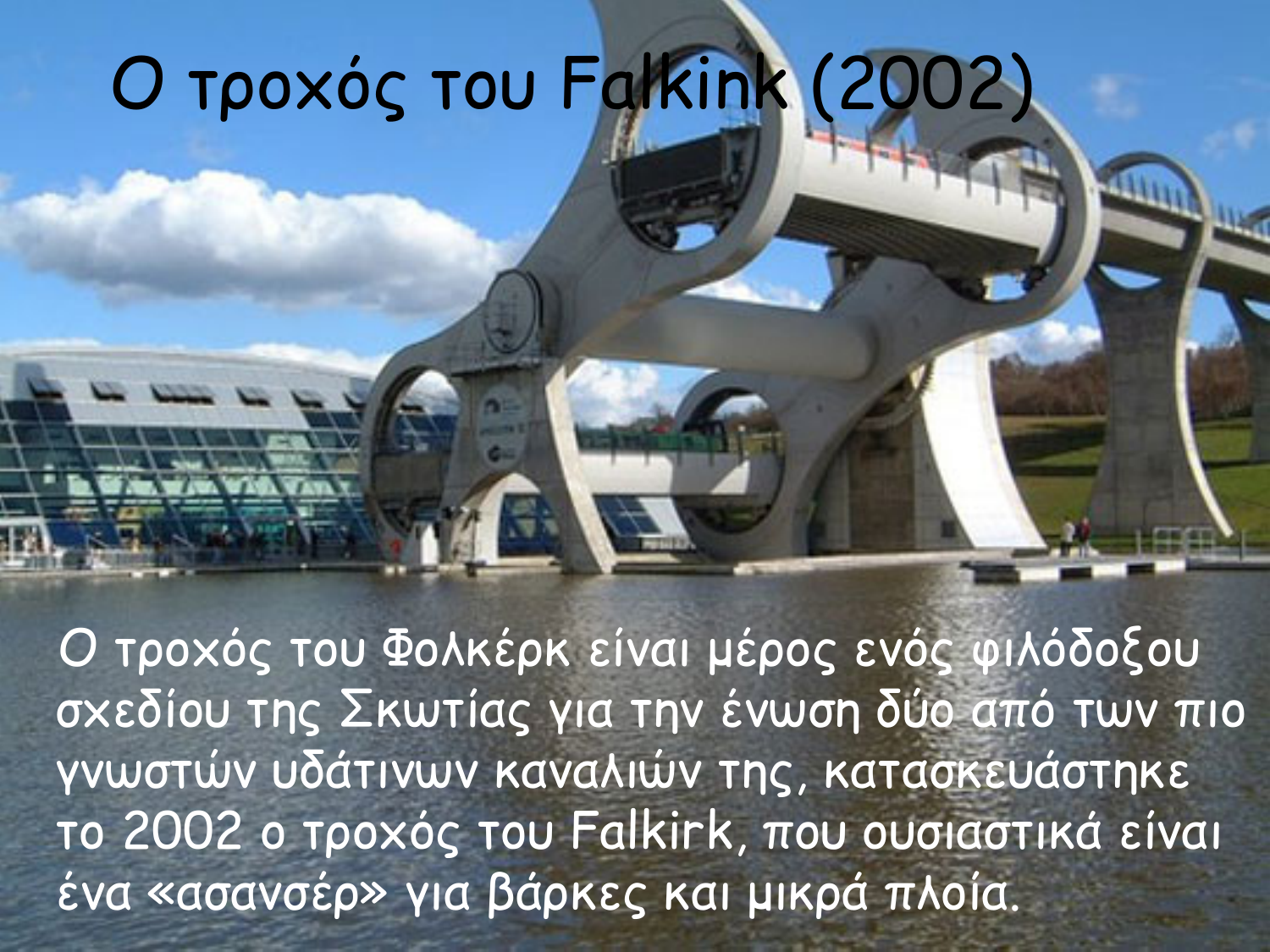

# Ο τροχός του Falkink (2002)

   Ο τροχός του Φολκέρκ είναι μέρος ενός φιλόδοξου σχεδίου της Σκωτίας για την ένωση δύο από των πιο γνωστών υδάτινων καναλιών της, κατασκευάστηκε το 2002 ο τροχός του Falkirk, που ουσιαστικά είναι ένα «ασανσέρ» για βάρκες και μικρά πλοία.